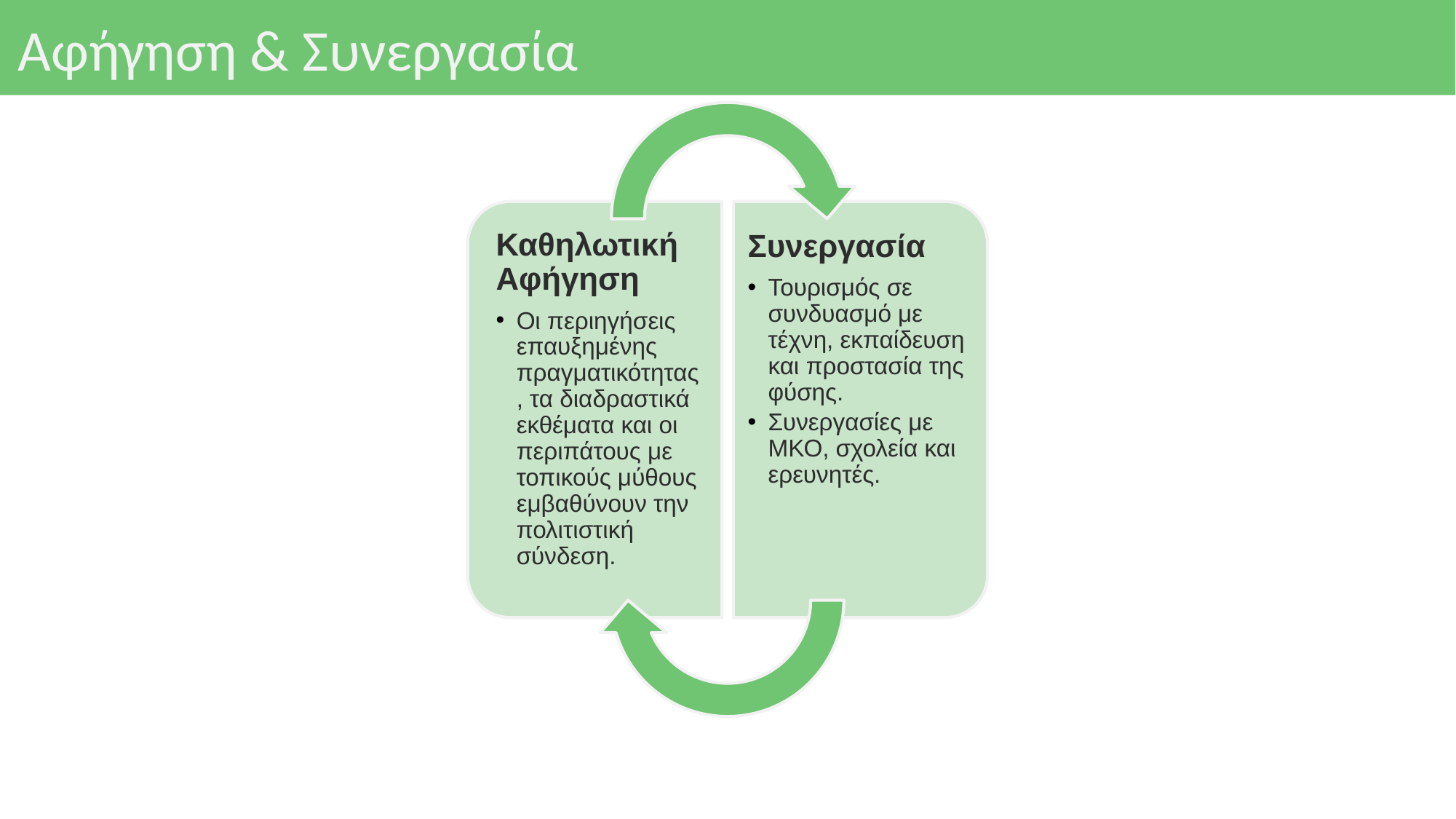

# Αφήγηση & Συνεργασία
Καθηλωτική Αφήγηση
Οι περιηγήσεις επαυξημένης πραγματικότητας, τα διαδραστικά εκθέματα και οι περιπάτους με τοπικούς μύθους εμβαθύνουν την πολιτιστική σύνδεση.
Συνεργασία
Τουρισμός σε συνδυασμό με τέχνη, εκπαίδευση και προστασία της φύσης.
Συνεργασίες με ΜΚΟ, σχολεία και ερευνητές.